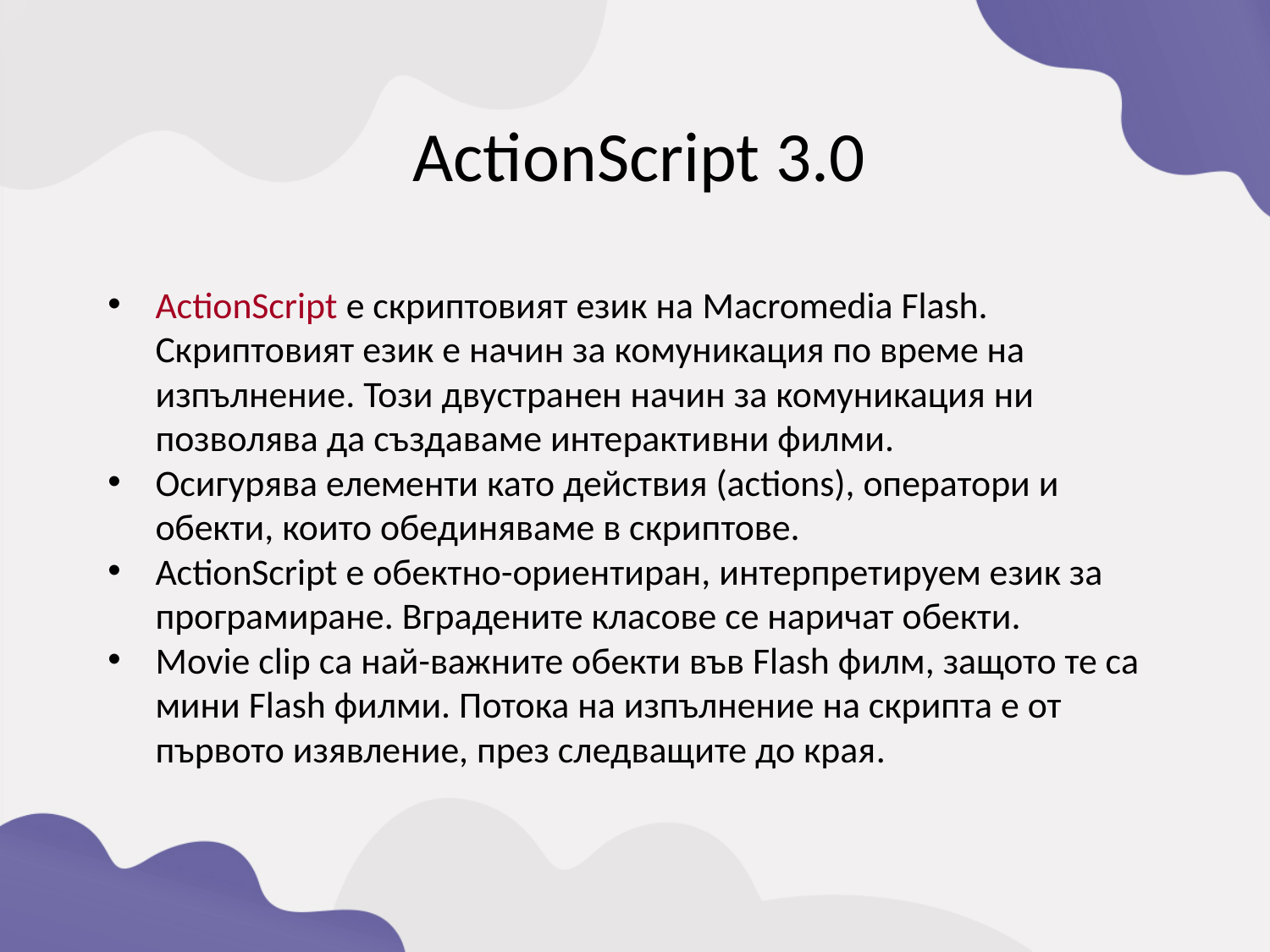

АctionScript 3.0
ActionScript е скриптовият език на Macromedia Flash. Скриптовият език е начин за комуникация по време на изпълнение. Този двустранен начин за комуникация ни позволява да създаваме интерактивни филми.
Oсигурява елементи като действия (actions), оператори и обекти, които обединяваме в скриптове.
ActionScript е обектно-ориентиран, интерпретируем език за програмиране. Вградените класове се наричат обекти.
Movie clip са най-важните обекти във Flash филм, защото те са мини Flash филми. Потока на изпълнение на скрипта е от първото изявление, през следващите до края.